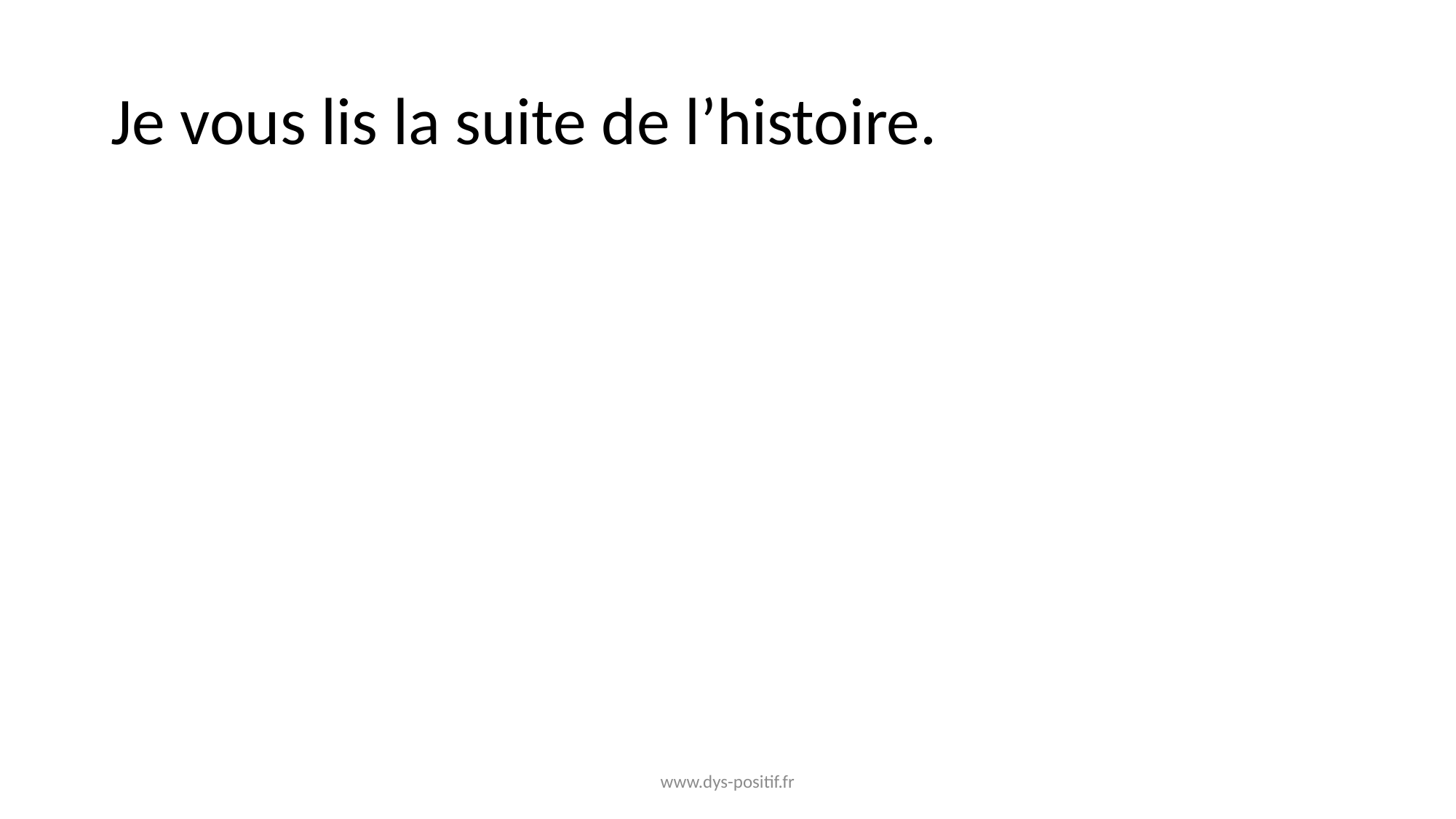

# Je vous lis la suite de l’histoire.

www.dys-positif.fr